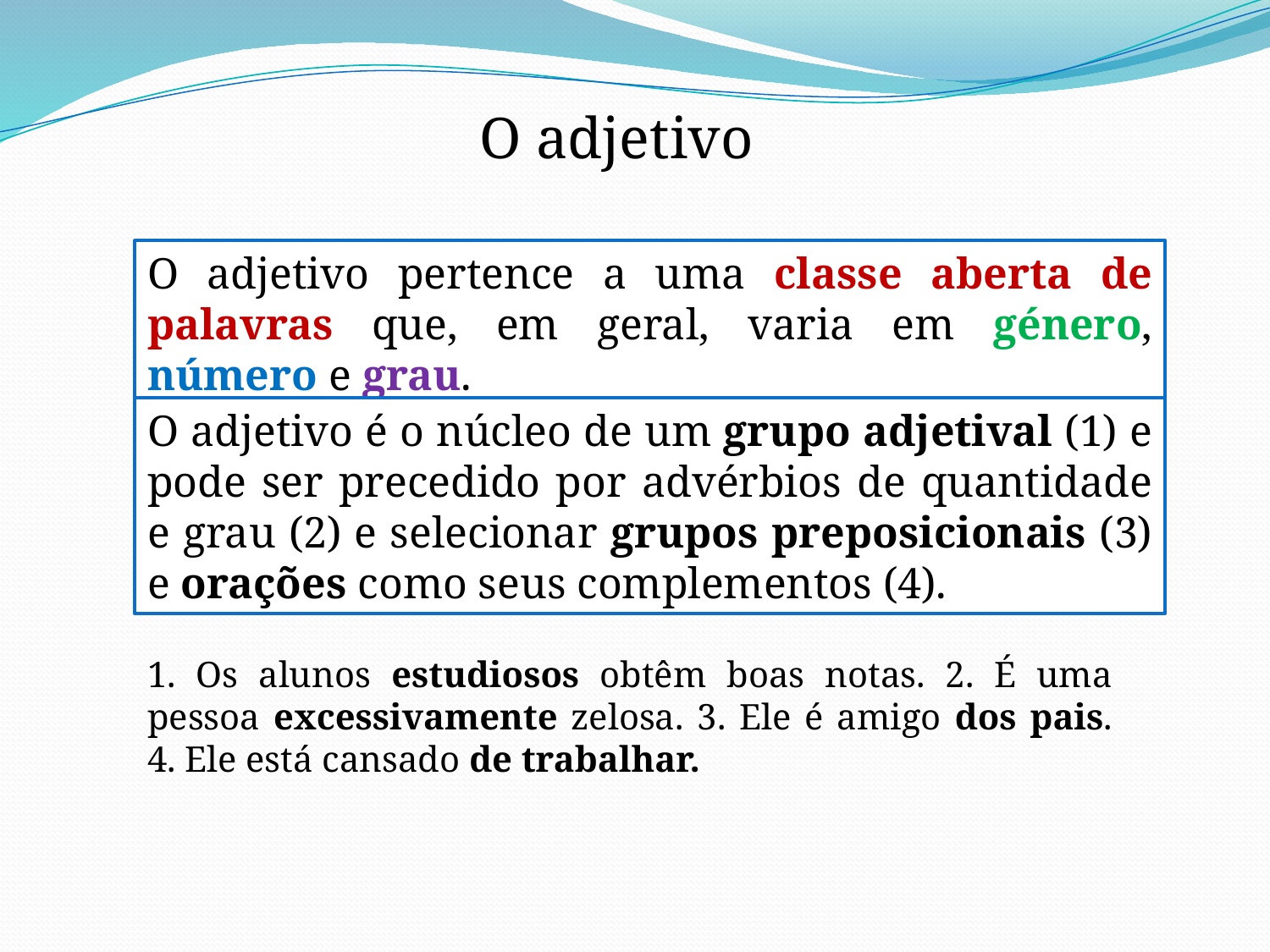

O adjetivo
O adjetivo pertence a uma classe aberta de palavras que, em geral, varia em género, número e grau.
O adjetivo é o núcleo de um grupo adjetival (1) e pode ser precedido por advérbios de quantidade e grau (2) e selecionar grupos preposicionais (3) e orações como seus complementos (4).
1. Os alunos estudiosos obtêm boas notas. 2. É uma pessoa excessivamente zelosa. 3. Ele é amigo dos pais. 4. Ele está cansado de trabalhar.